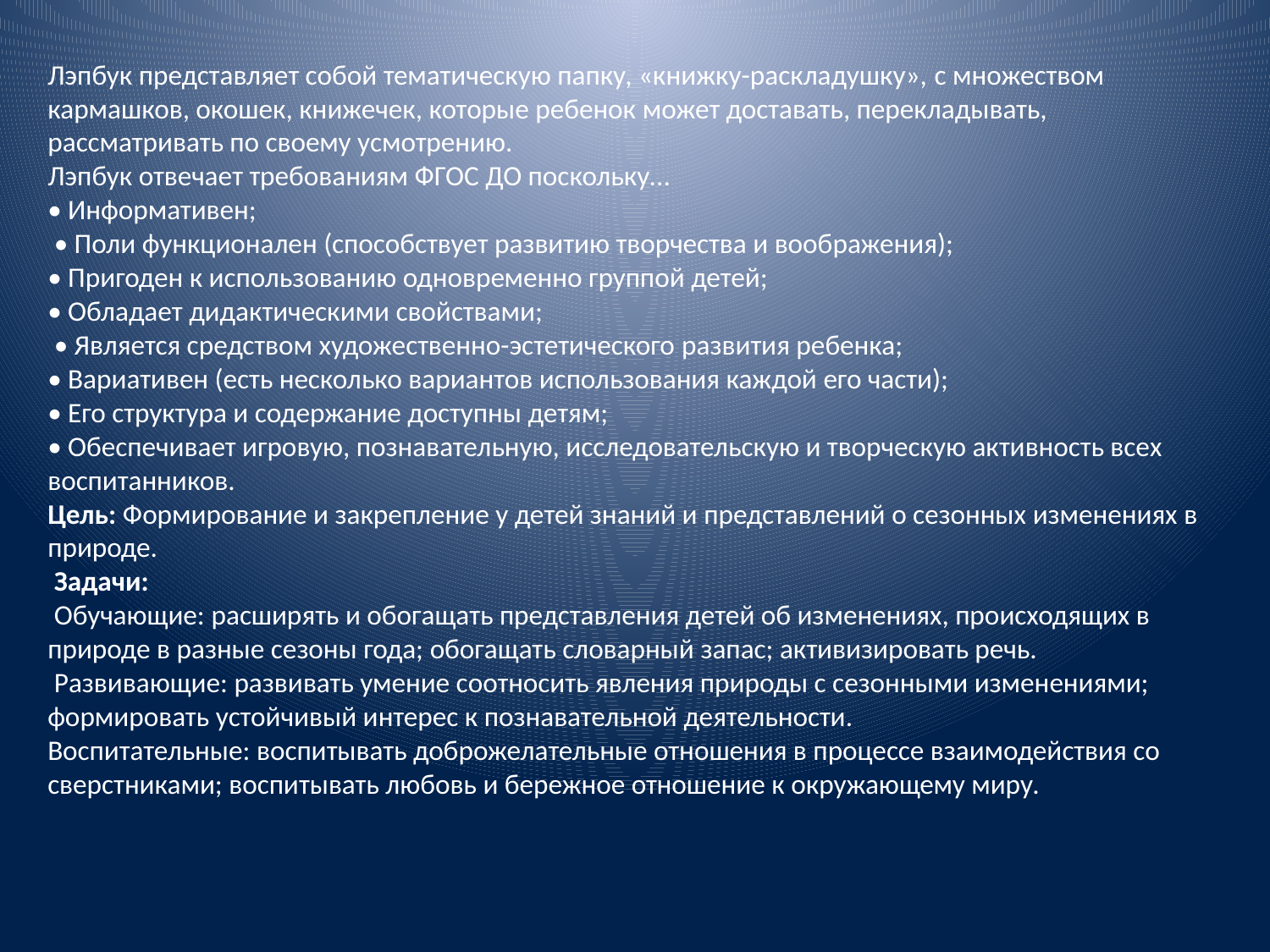

Лэпбук представляет собой тематическую папку, «книжку-раскладушку», с множеством кармашков, окошек, книжечек, которые ребенок может доставать, перекладывать, рассматривать по своему усмотрению.
Лэпбук отвечает требованиям ФГОС ДО поскольку...
• Информативен;
 • Поли функционален (способствует развитию творчества и воображения);
• Пригоден к использованию одновременно группой детей;
• Обладает дидактическими свойствами;
 • Является средством художественно-эстетического развития ребенка;
• Вариативен (есть несколько вариантов использования каждой его части);
• Его структура и содержание доступны детям;
• Обеспечивает игровую, познавательную, исследовательскую и творческую активность всех воспитанников.
Цель: Формирование и закрепление у детей знаний и представлений о сезонных изменениях в природе.
 Задачи:
 Обучающие: расширять и обогащать представления детей об изменениях, происходящих в природе в разные сезоны года; обогащать словарный запас; активизировать речь.
 Развивающие: развивать умение соотносить явления природы с сезонными изменениями; формировать устойчивый интерес к познавательной деятельности.
Воспитательные: воспитывать доброжелательные отношения в процессе взаимодействия со сверстниками; воспитывать любовь и бережное отношение к окружающему миру.